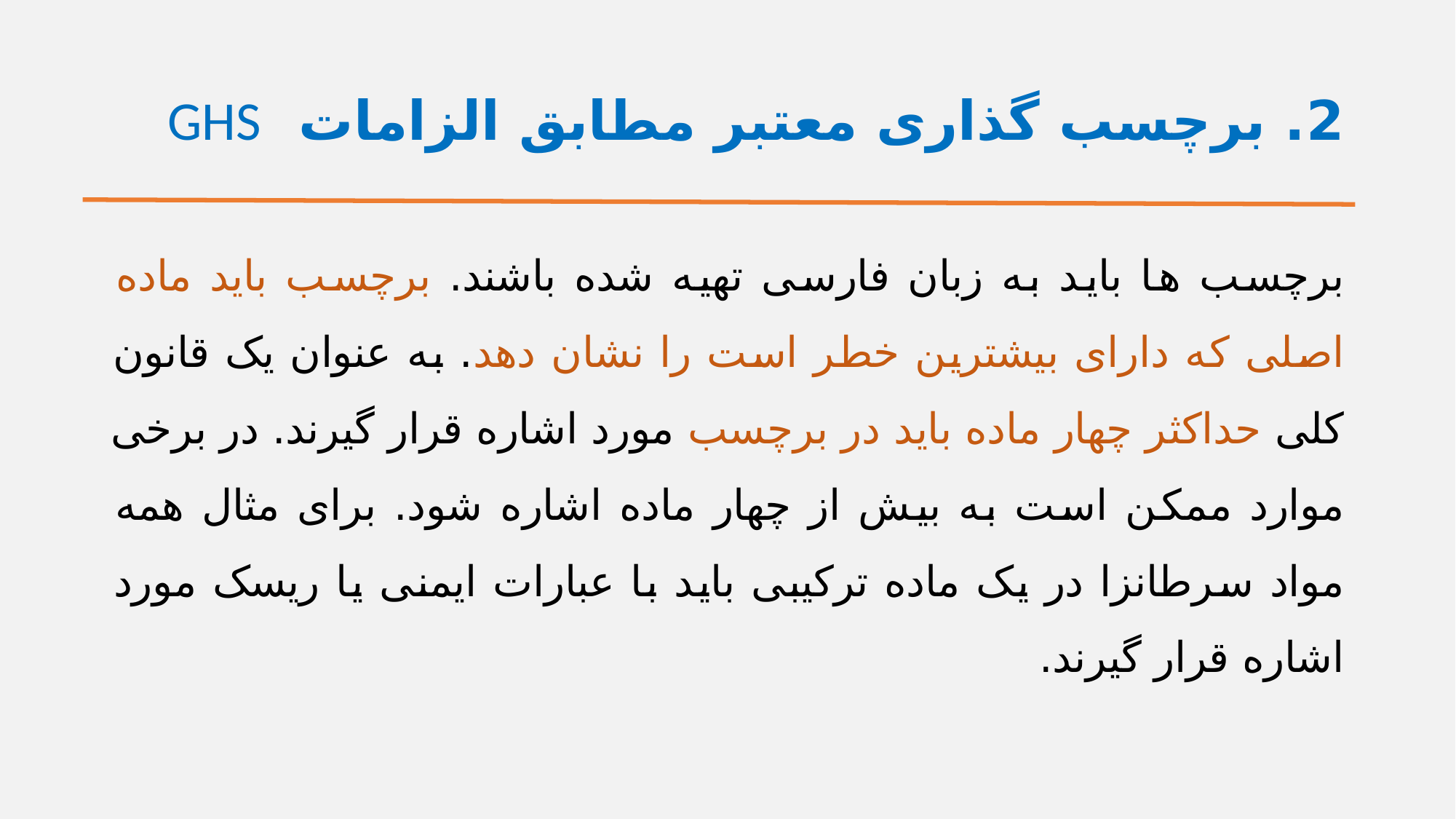

2. برچسب گذاری معتبر مطابق الزامات  GHS
#
برچسب ها باید به زبان فارسی تهیه شده باشند. برچسب باید ماده اصلی که دارای بیشترین خطر است را نشان دهد. به عنوان یک قانون کلی حداکثر چهار ماده باید در برچسب مورد اشاره قرار گیرند. در برخی موارد ممکن است به بیش از چهار ماده اشاره شود. برای مثال همه مواد سرطانزا در یک ماده ترکیبی باید با عبارات ایمنی یا ریسک مورد اشاره قرار گیرند.